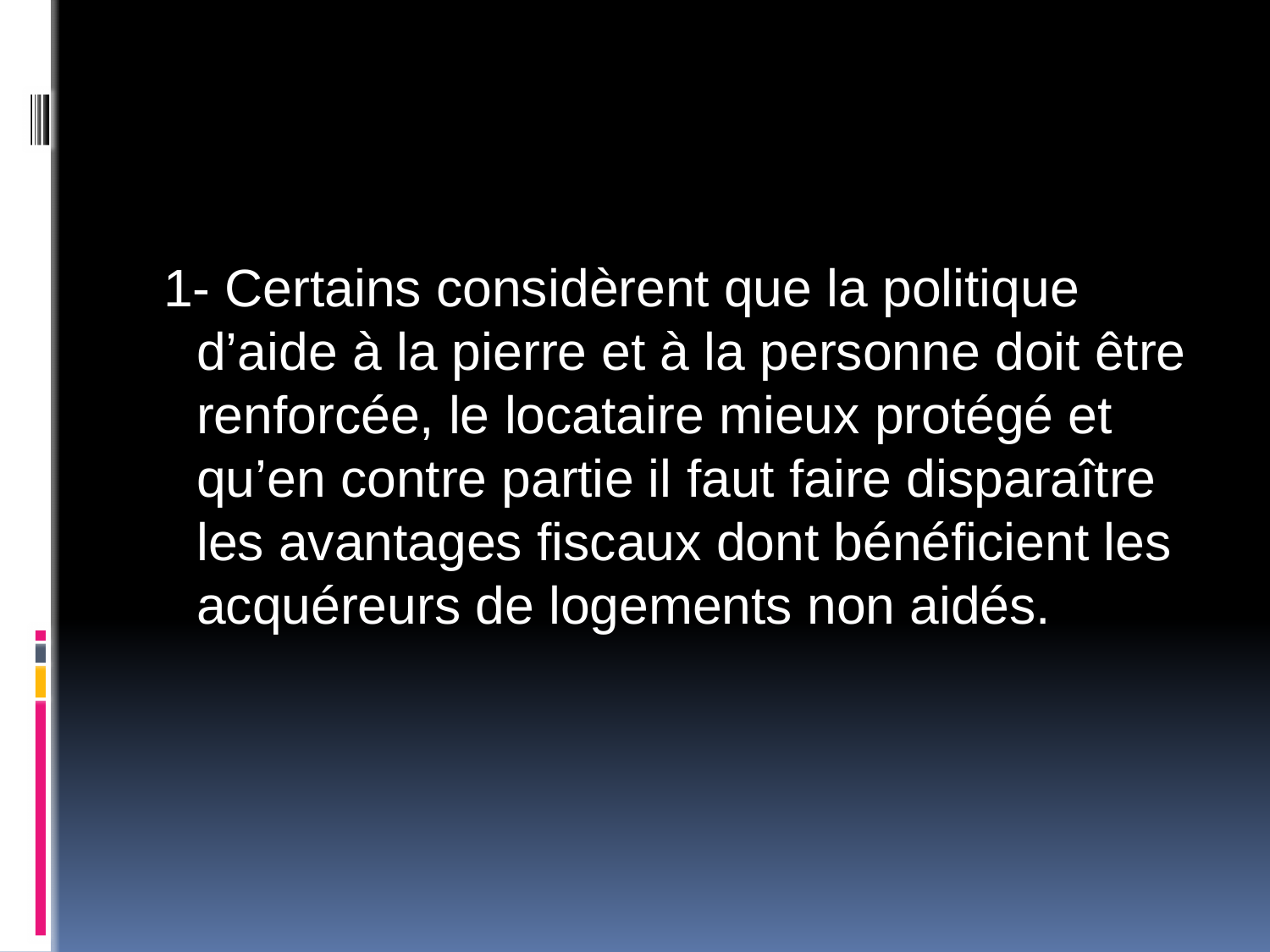

#
 1- Certains considèrent que la politique d’aide à la pierre et à la personne doit être renforcée, le locataire mieux protégé et qu’en contre partie il faut faire disparaître les avantages fiscaux dont bénéficient les acquéreurs de logements non aidés.